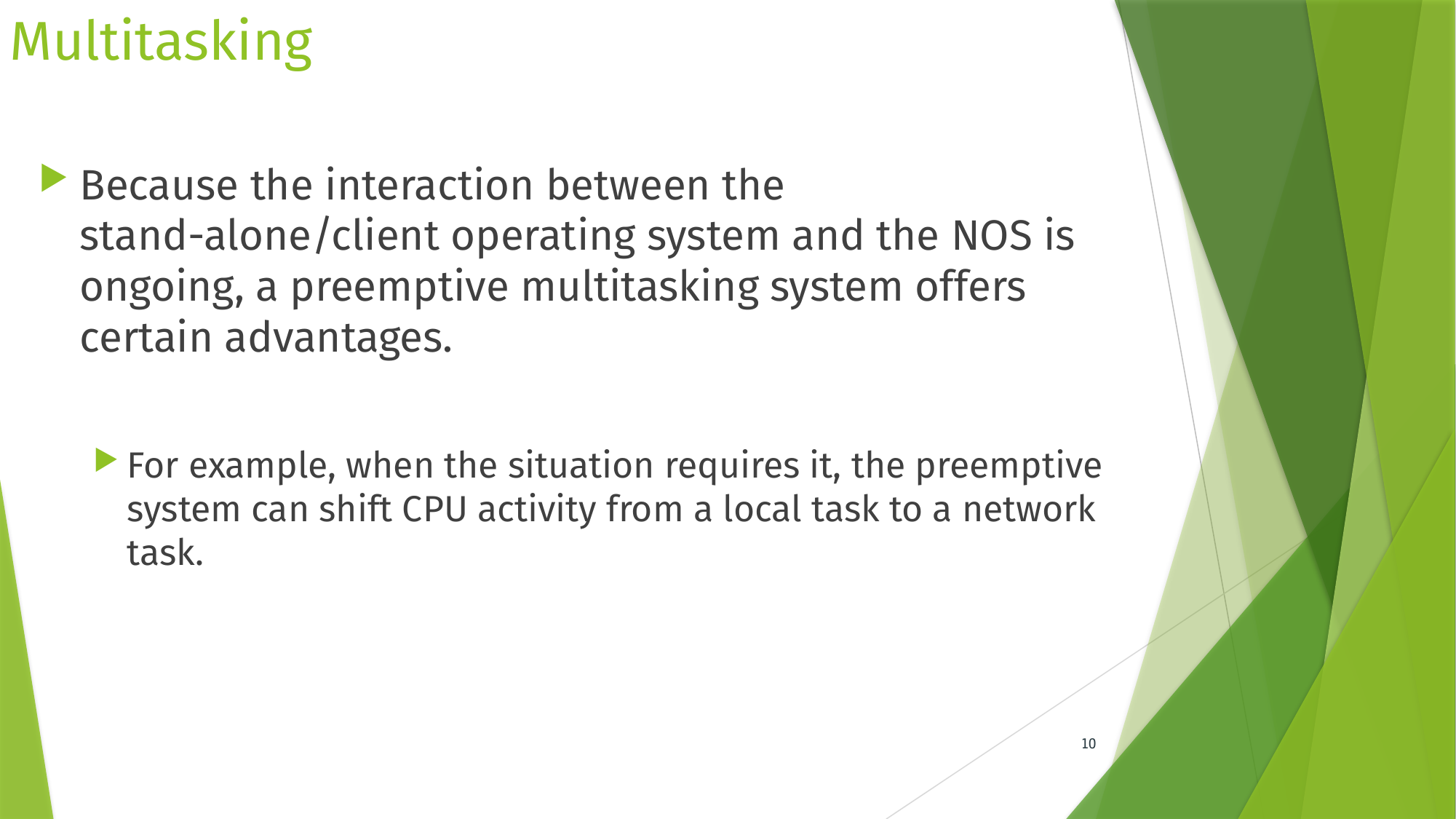

# Multitasking
Because the interaction between the stand-alone/client operating system and the NOS is ongoing, a preemptive multitasking system offers certain advantages.

For example, when the situation requires it, the preemptive system can shift CPU activity from a local task to a network task.

10